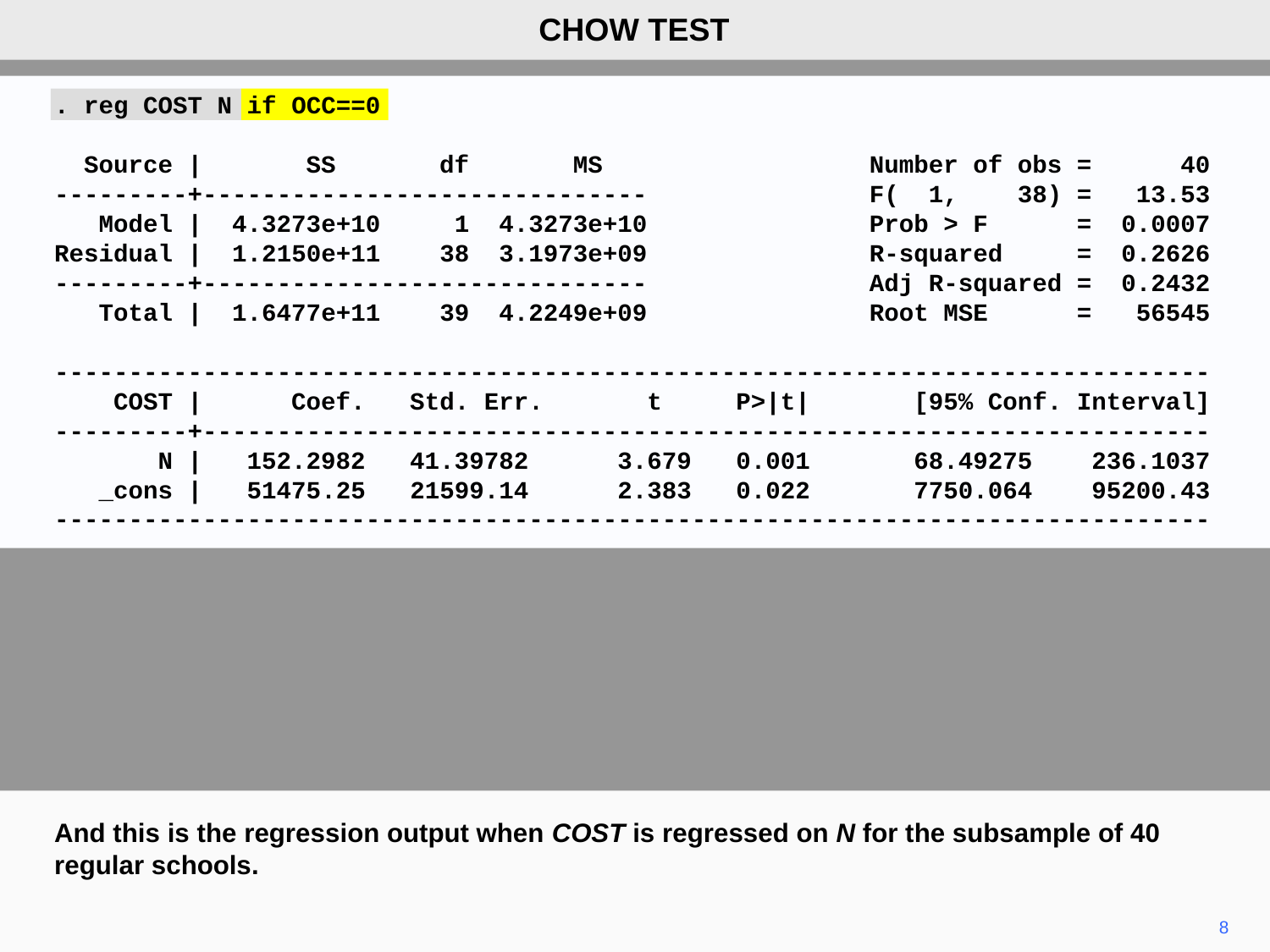

CHOW TEST

. reg COST N if OCC==0

  Source |       SS       df       MS                  Number of obs =      40
---------+------------------------------               F(  1,    38) =   13.53
   Model |  4.3273e+10     1  4.3273e+10               Prob > F      =  0.0007
Residual |  1.2150e+11    38  3.1973e+09               R-squared     =  0.2626
---------+------------------------------               Adj R-squared =  0.2432
   Total |  1.6477e+11    39  4.2249e+09               Root MSE      =   56545

------------------------------------------------------------------------------
    COST |      Coef.   Std. Err.       t     P>|t|       [95% Conf. Interval]
---------+--------------------------------------------------------------------
       N |   152.2982   41.39782      3.679   0.001       68.49275    236.1037
   _cons |   51475.25   21599.14      2.383   0.022       7750.064    95200.43
------------------------------------------------------------------------------

And this is the regression output when COST is regressed on N for the subsample of 40 regular schools.
8